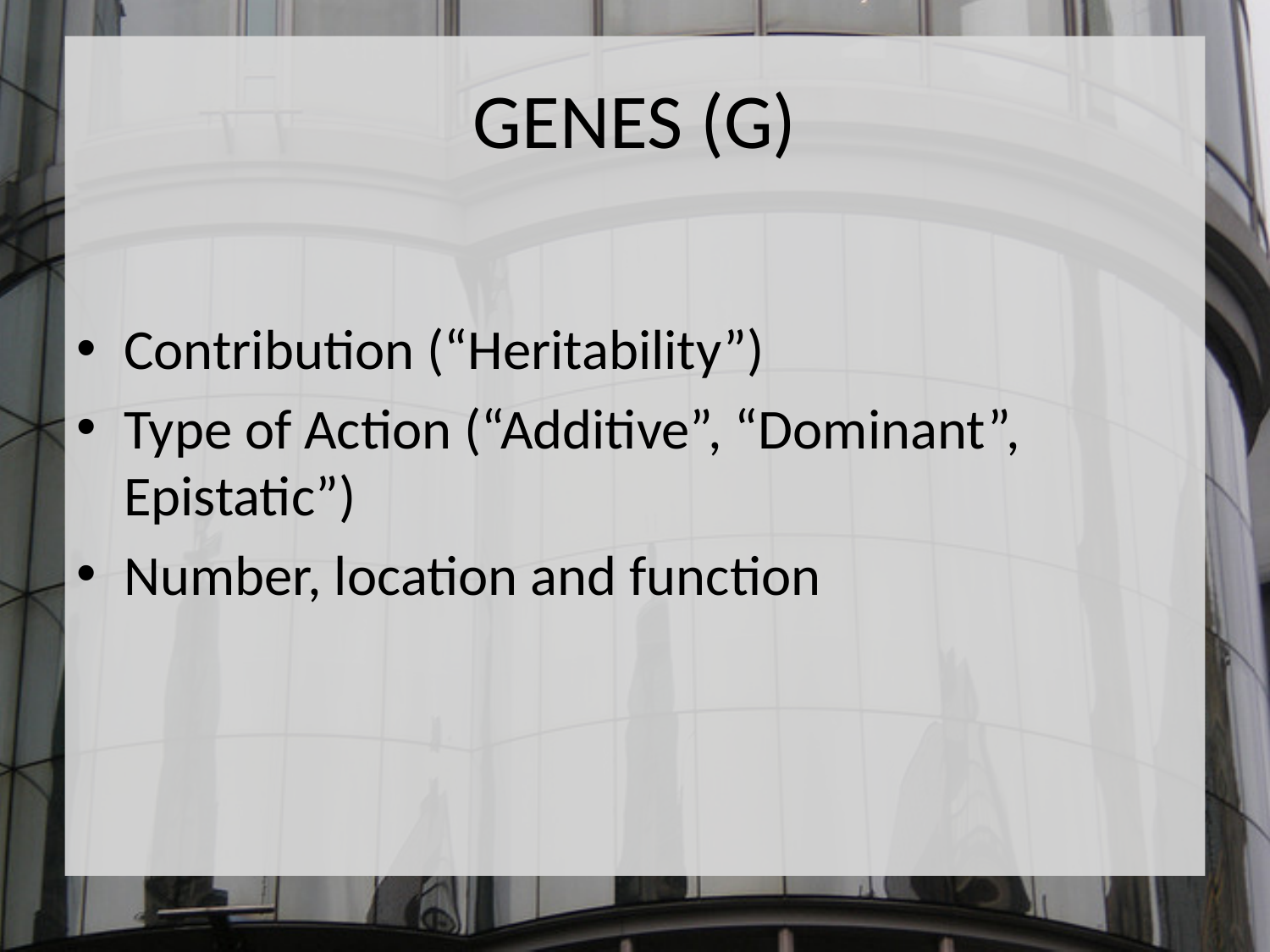

# GENES (G)
Contribution (“Heritability”)
Type of Action (“Additive”, “Dominant”, Epistatic”)
Number, location and function